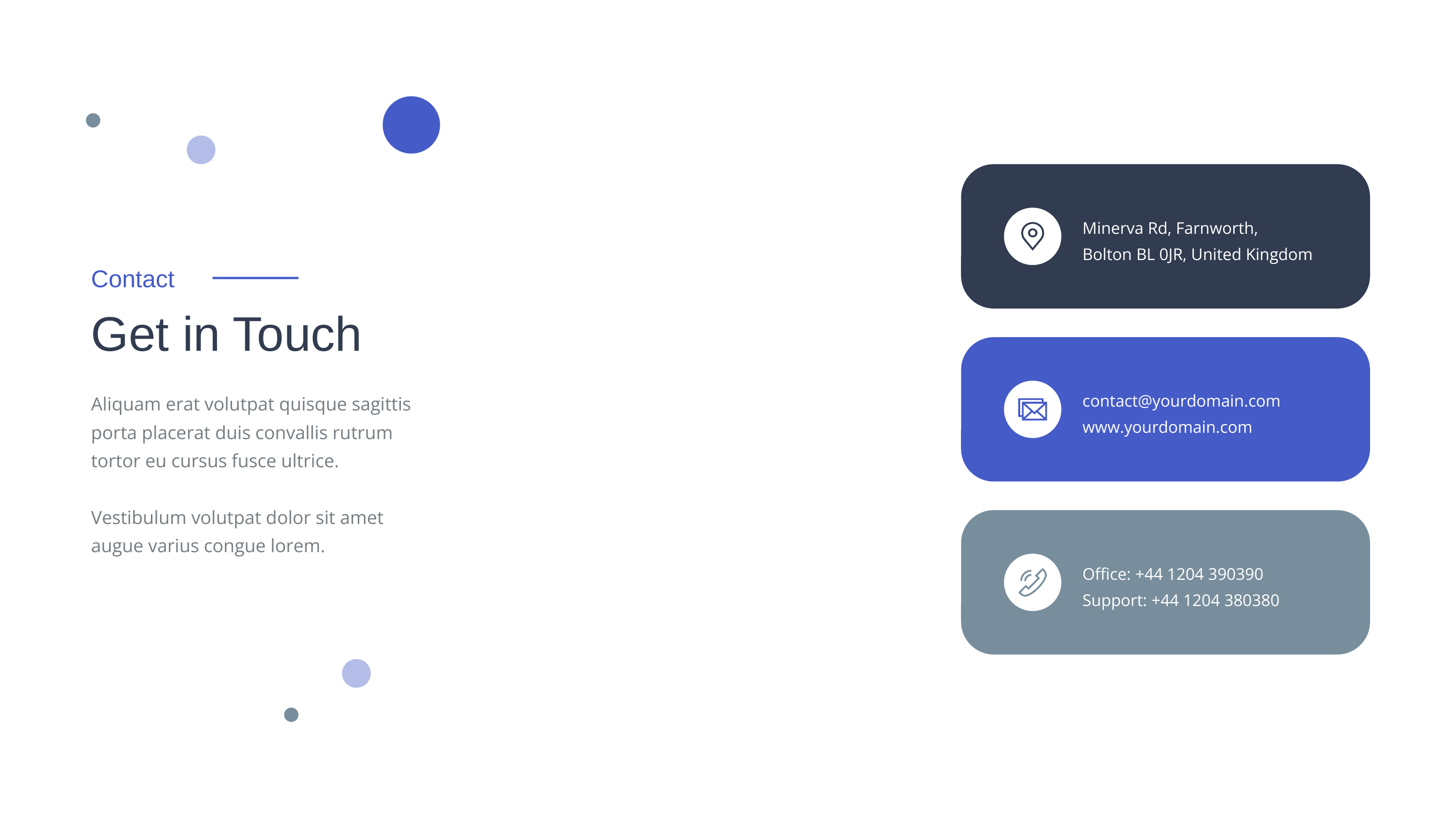

Minerva Rd, Farnworth,
Bolton BL 0JR, United Kingdom

Contact

Get in Touch

contact@yourdomain.com
www.yourdomain.com

Aliquam erat volutpat quisque sagittis porta placerat duis convallis rutrum tortor eu cursus fusce ultrice.

Vestibulum volutpat dolor sit amet augue varius congue lorem.

Office: +44 1204 390390
Support: +44 1204 380380